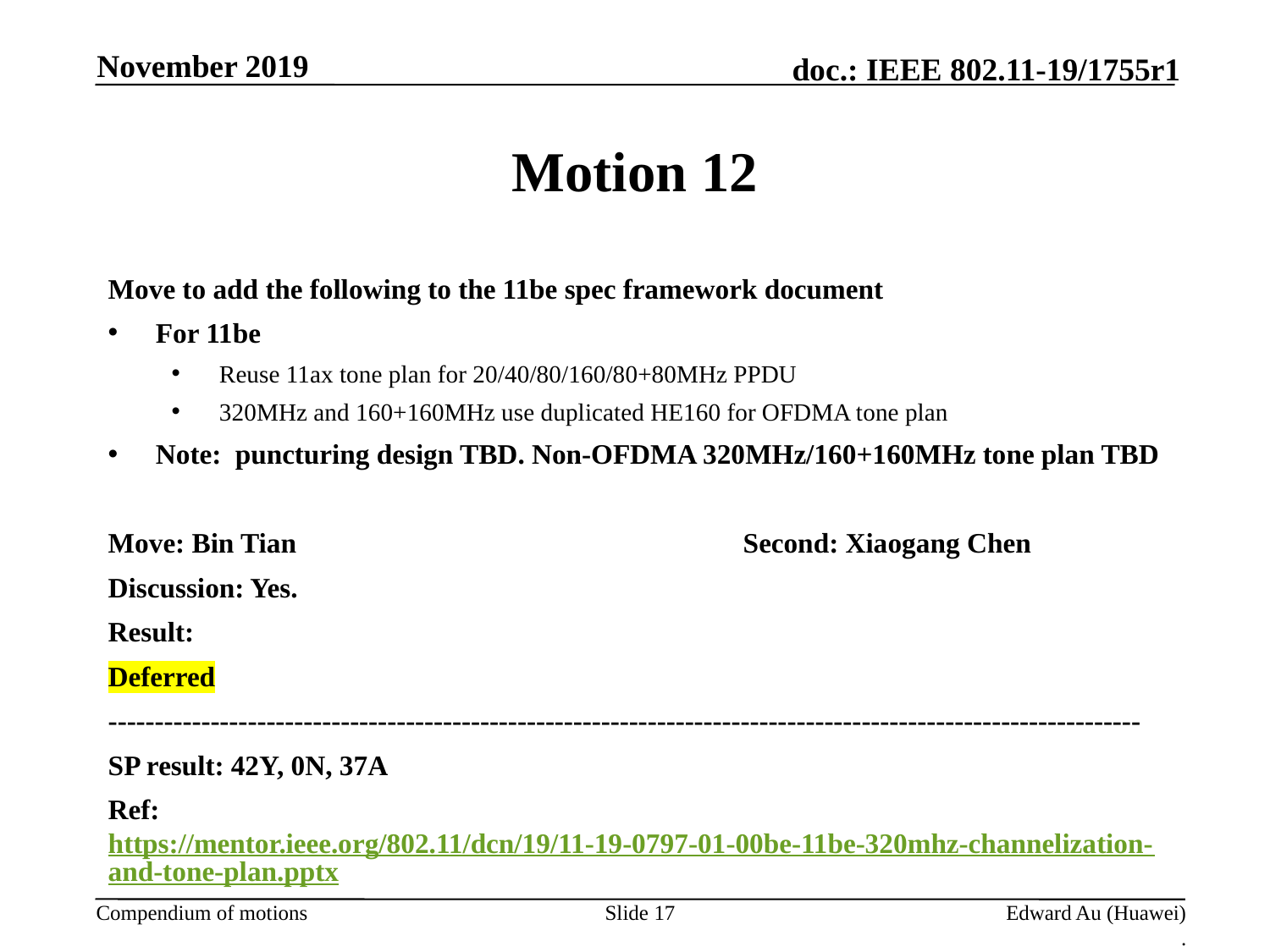

November 2019
# Motion 12
Move to add the following to the 11be spec framework document
For 11be
Reuse 11ax tone plan for 20/40/80/160/80+80MHz PPDU
320MHz and 160+160MHz use duplicated HE160 for OFDMA tone plan
Note:  puncturing design TBD. Non-OFDMA 320MHz/160+160MHz tone plan TBD

Move: Bin Tian				Second: Xiaogang Chen
Discussion: Yes.
Result:
Deferred
---------------------------------------------------------------------------------------------------------------
SP result: 42Y, 0N, 37A
Ref: https://mentor.ieee.org/802.11/dcn/19/11-19-0797-01-00be-11be-320mhz-channelization-and-tone-plan.pptx
Slide 17
Edward Au (Huawei)
.